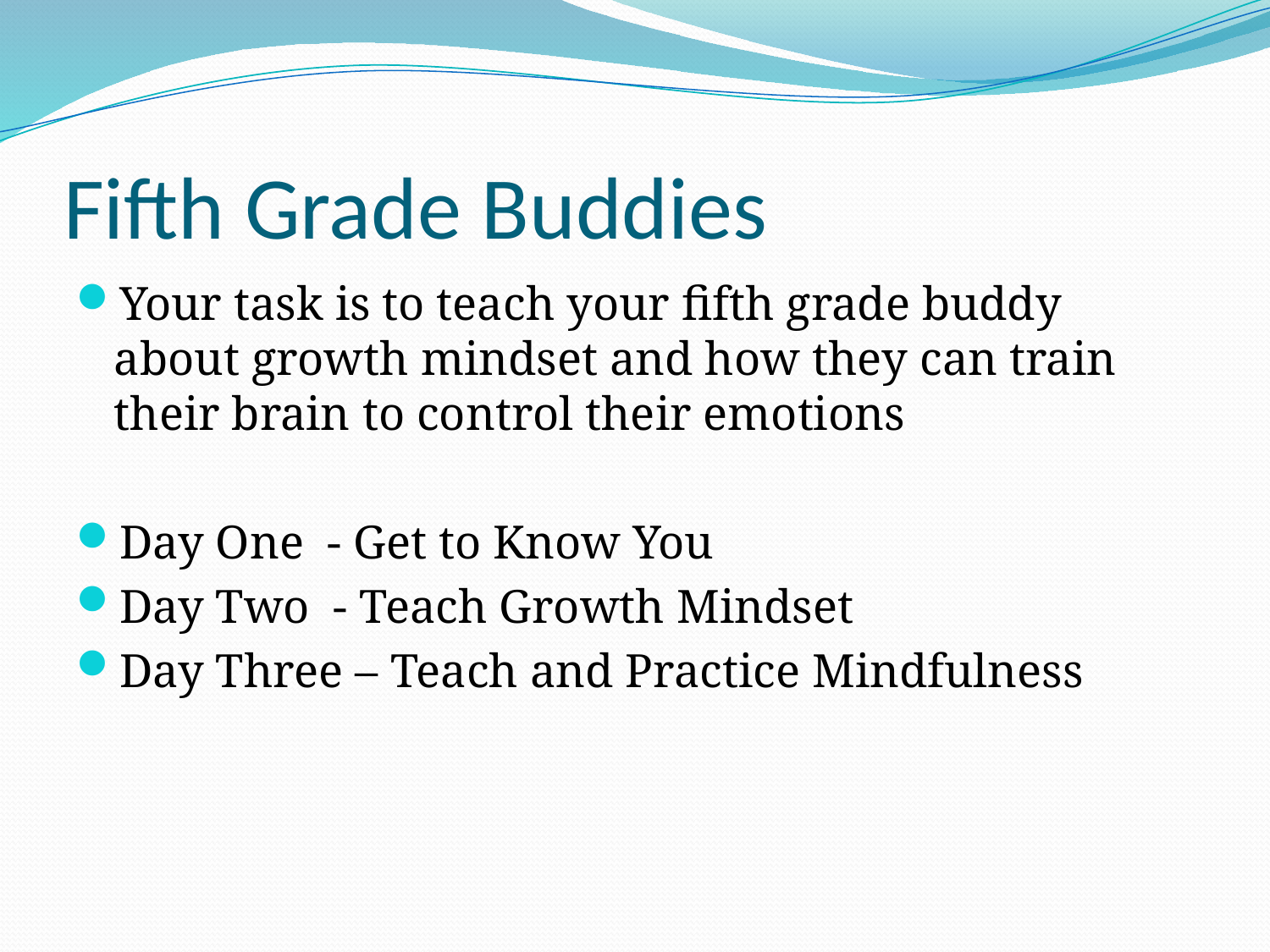

# Fifth Grade Buddies
Your task is to teach your fifth grade buddy about growth mindset and how they can train their brain to control their emotions

Day One  - Get to Know You
Day Two  - Teach Growth Mindset
Day Three – Teach and Practice Mindfulness